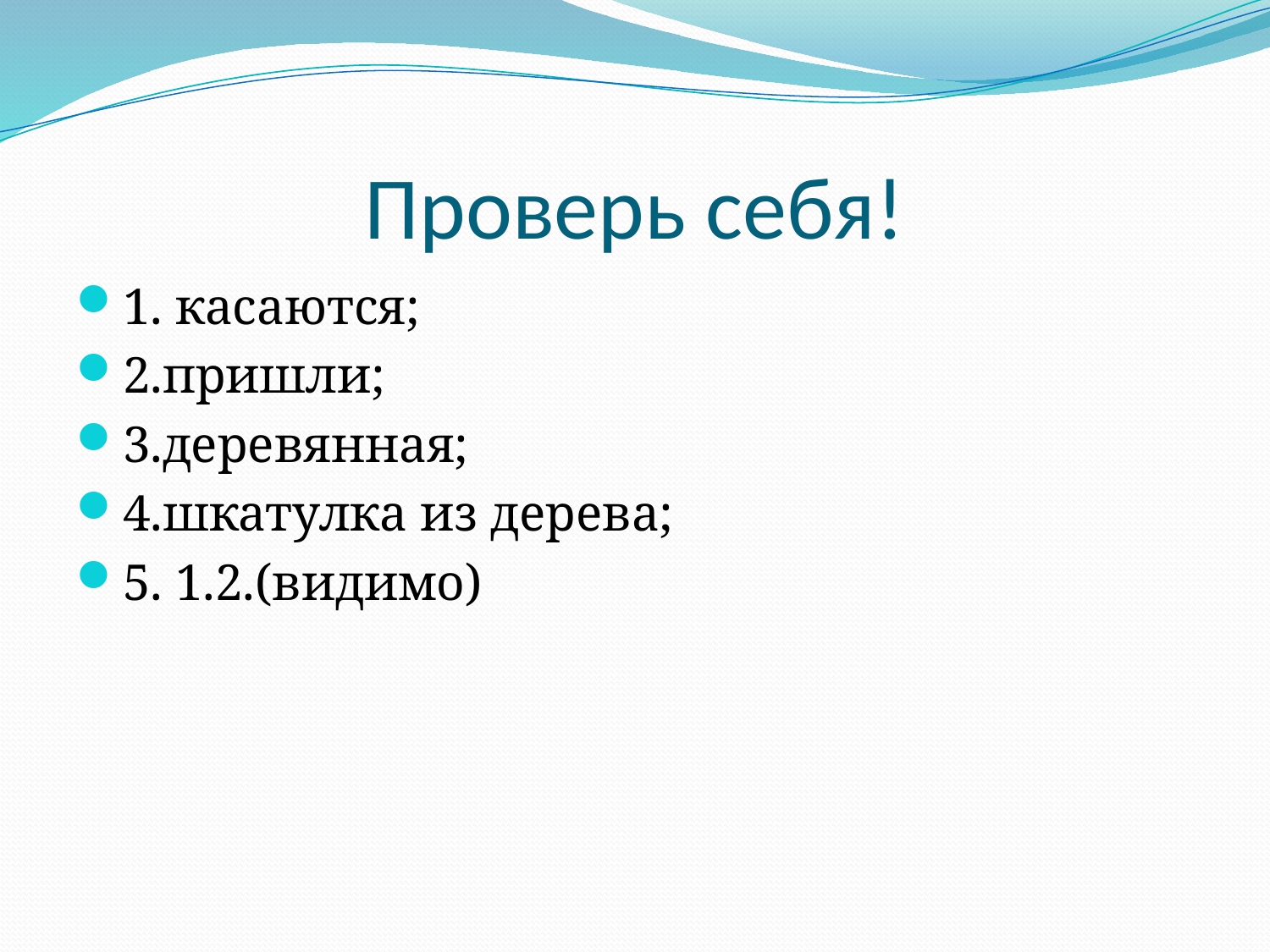

# Проверь себя!
1. касаются;
2.пришли;
3.деревянная;
4.шкатулка из дерева;
5. 1.2.(видимо)